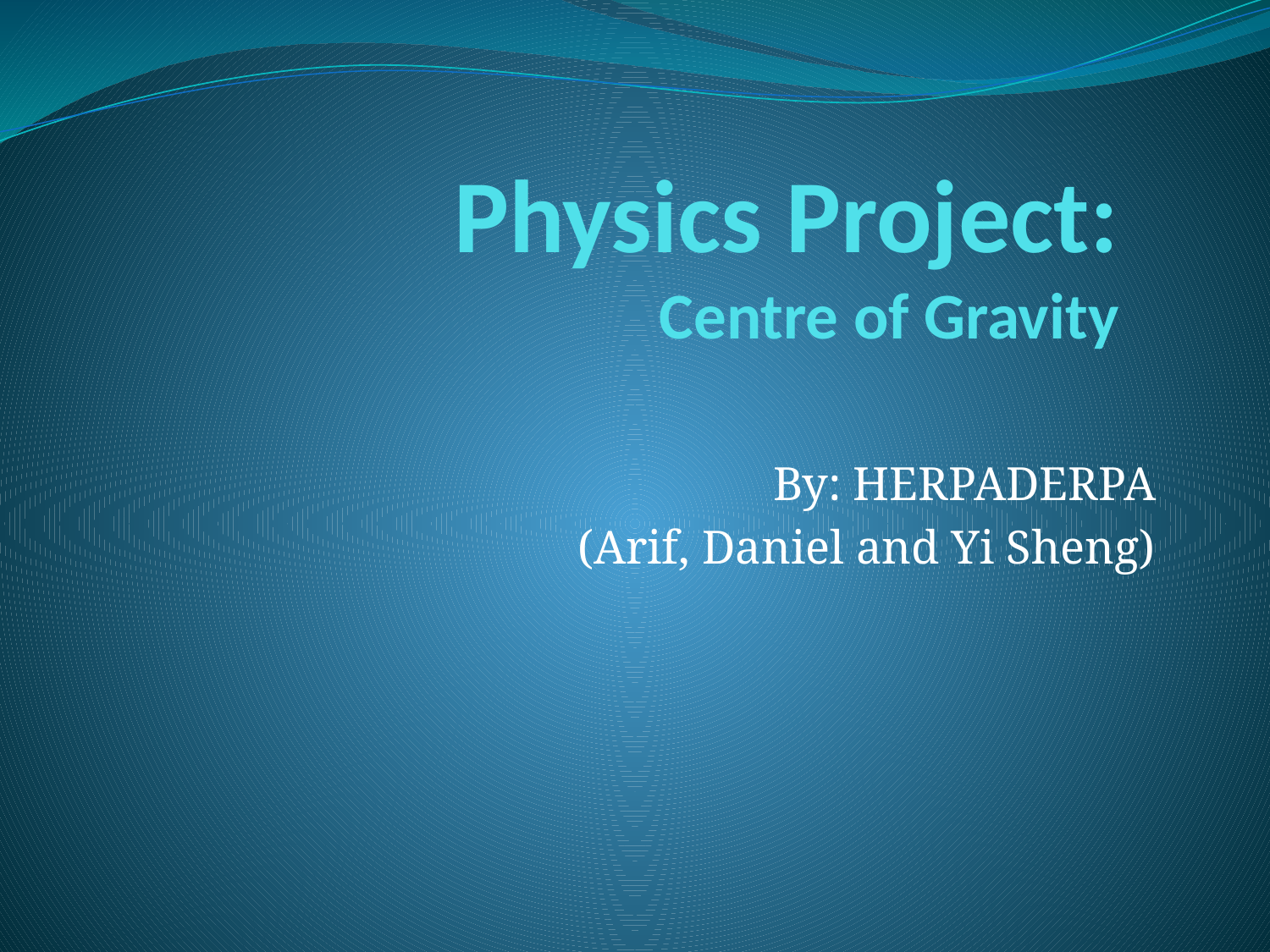

# Physics Project: Centre of Gravity
By: HERPADERPA
(Arif, Daniel and Yi Sheng)